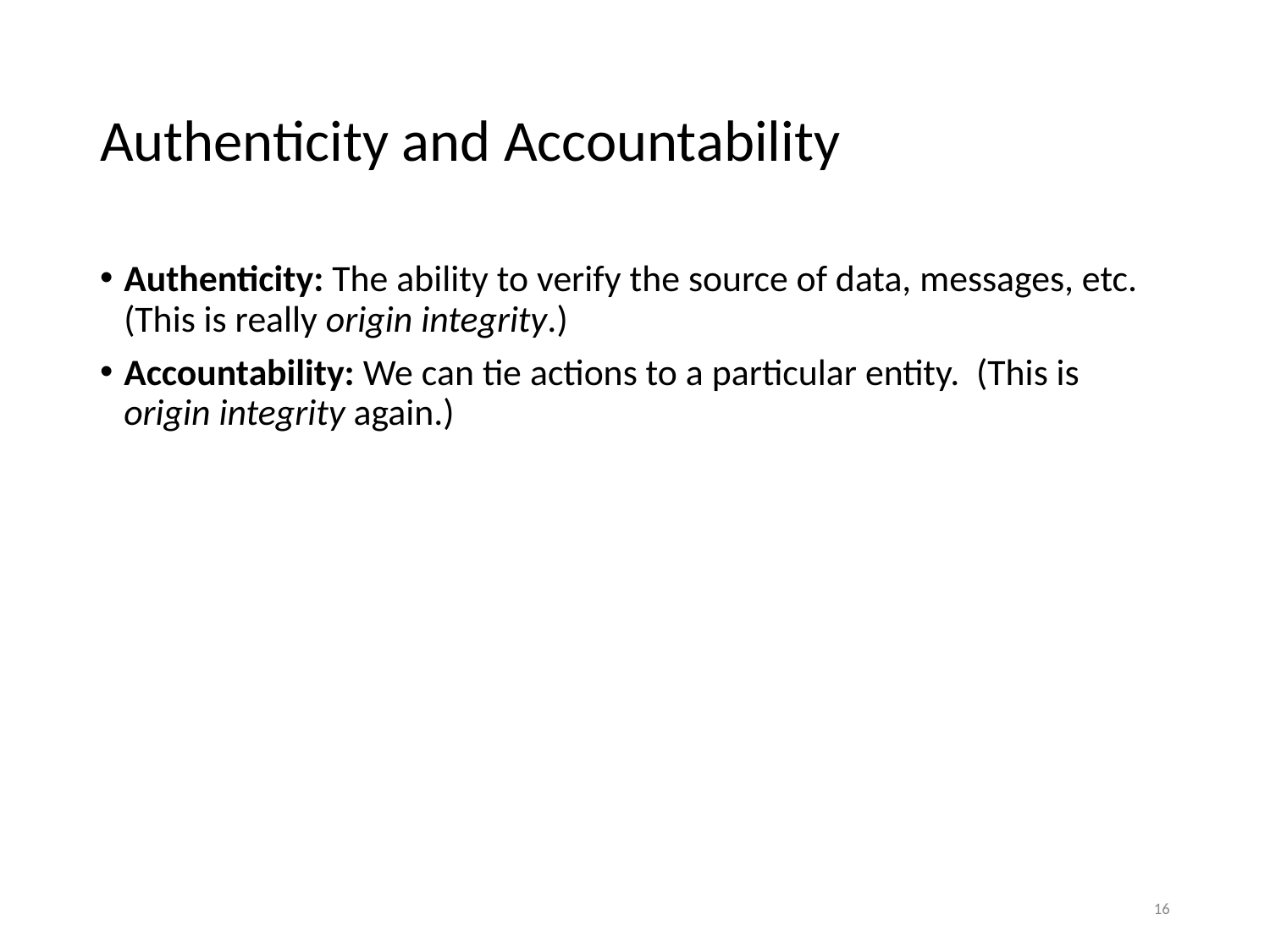

# Authenticity and Accountability
Authenticity: The ability to verify the source of data, messages, etc.  (This is really origin integrity.)
Accountability: We can tie actions to a particular entity.  (This is origin integrity again.)
16